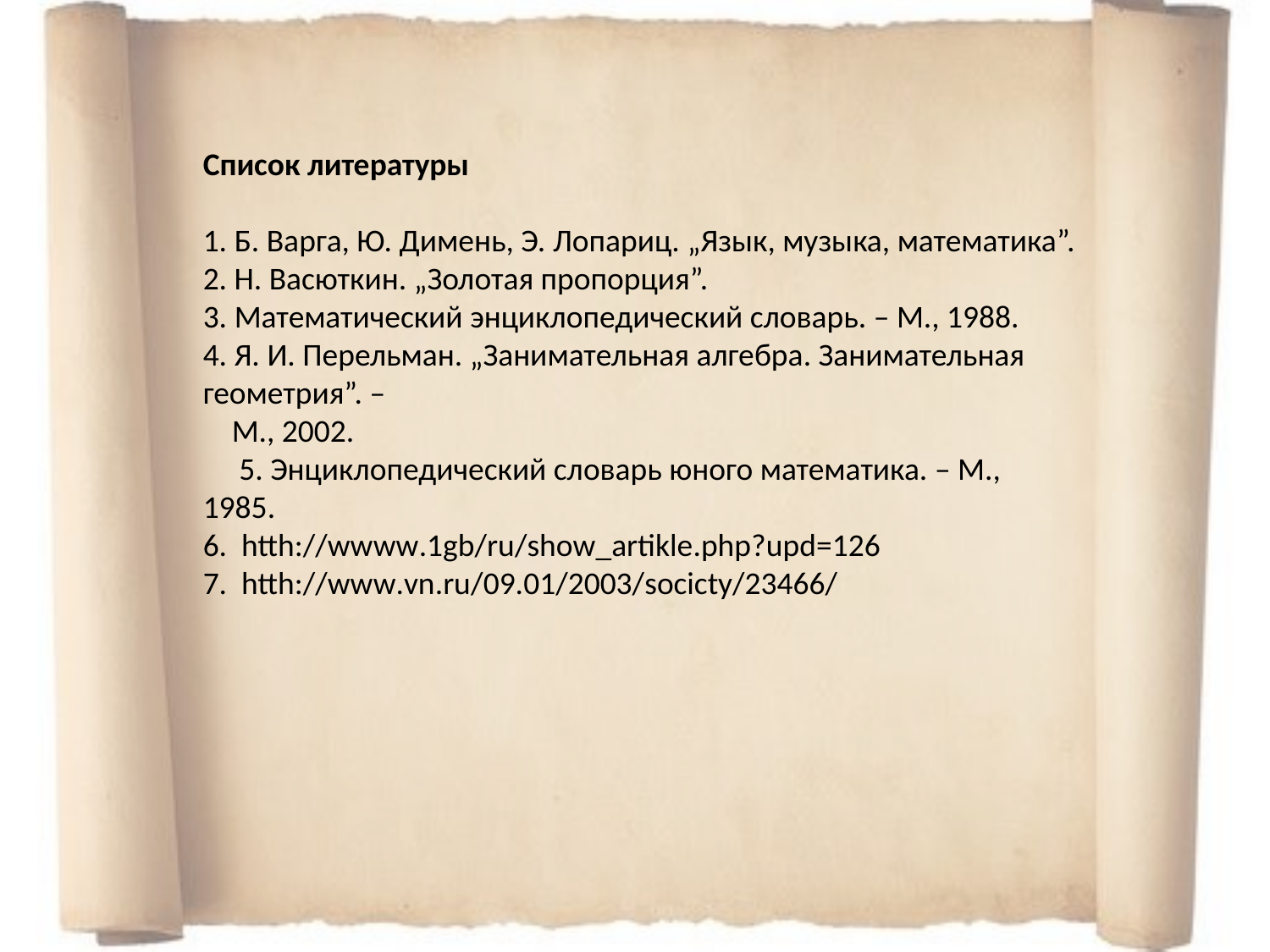

Список литературы

1. Б. Варга, Ю. Димень, Э. Лопариц. „Язык, музыка, математика”.
2. Н. Васюткин. „Золотая пропорция”.
3. Математический энциклопедический словарь. – М., 1988.
4. Я. И. Перельман. „Занимательная алгебра. Занимательная геометрия”. –
    М., 2002.
     5. Энциклопедический словарь юного математика. – М., 1985.
6.  htth://wwww.1gb/ru/show_artikle.php?upd=126
7.  htth://www.vn.ru/09.01/2003/socicty/23466/